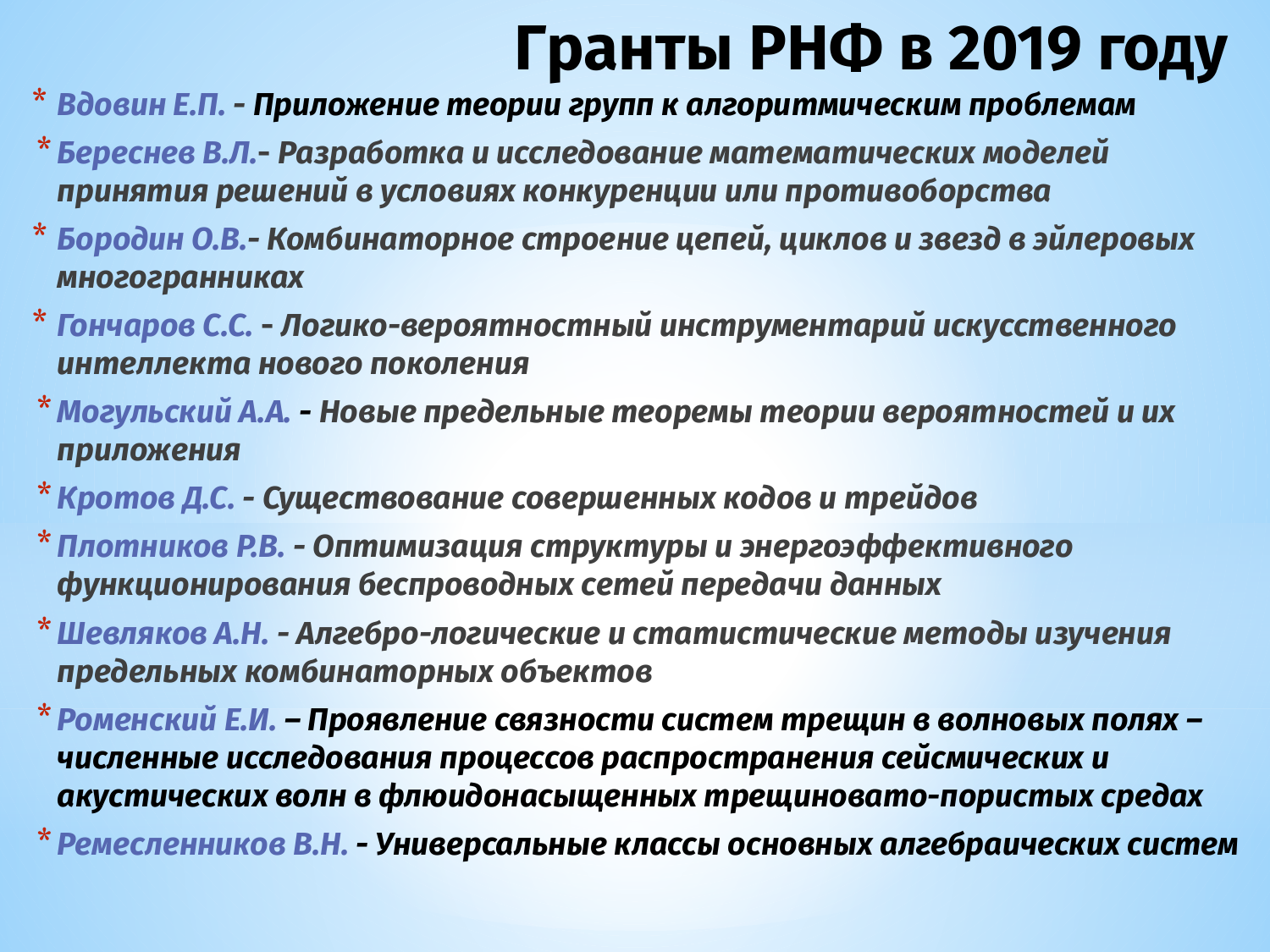

# Гранты РНФ в 2019 году
Вдовин Е.П. - Приложение теории групп к алгоритмическим проблемам
Береснев В.Л.- Разработка и исследование математических моделей принятия решений в условиях конкуренции или противоборства
Бородин О.В.- Комбинаторное строение цепей, циклов и звезд в эйлеровых многогранниках
Гончаров С.С. - Логико-вероятностный инструментарий искусственного интеллекта нового поколения
Могульский А.А. - Новые предельные теоремы теории вероятностей и их приложения
Кротов Д.С. - Существование совершенных кодов и трейдов
Плотников Р.В. - Оптимизация структуры и энергоэффективного функционирования беспроводных сетей передачи данных
Шевляков А.Н. - Алгебро-логические и статистические методы изучения предельных комбинаторных объектов
Роменский Е.И. – Проявление связности систем трещин в волновых полях – численные исследования процессов распространения сейсмических и акустических волн в флюидонасыщенных трещиновато-пористых средах
Ремесленников В.Н. - Универсальные классы основных алгебраических систем